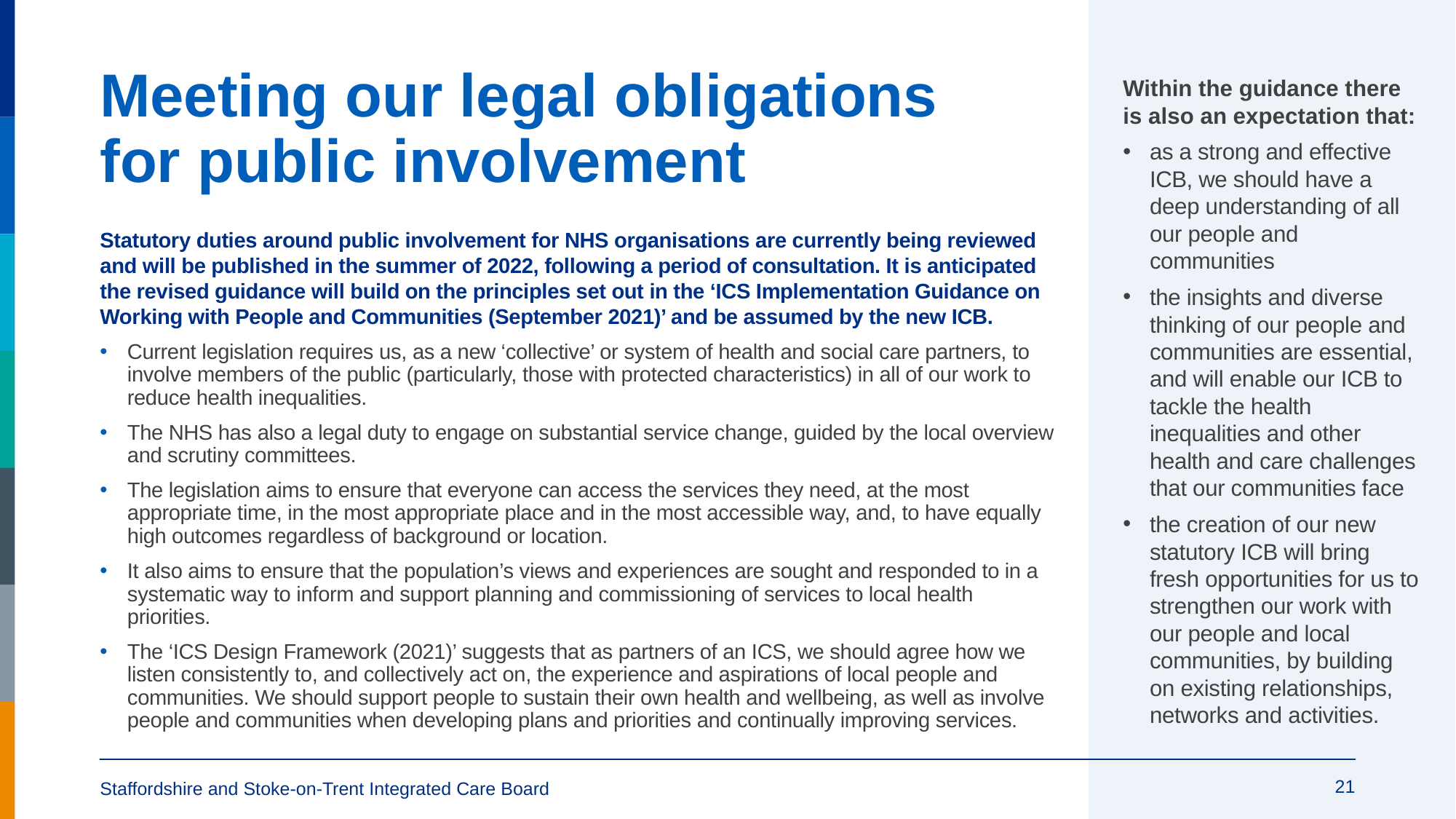

Within the guidance there is also an expectation that:
as a strong and effective ICB, we should have a deep understanding of all our people and communities
the insights and diverse thinking of our people and communities are essential, and will enable our ICB to tackle the health inequalities and other health and care challenges that our communities face
the creation of our new statutory ICB will bring fresh opportunities for us to strengthen our work with our people and local communities, by building on existing relationships, networks and activities.
# Meeting our legal obligations for public involvement
Statutory duties around public involvement for NHS organisations are currently being reviewed and will be published in the summer of 2022, following a period of consultation. It is anticipated the revised guidance will build on the principles set out in the ‘ICS Implementation Guidance on Working with People and Communities (September 2021)’ and be assumed by the new ICB.
Current legislation requires us, as a new ‘collective’ or system of health and social care partners, to involve members of the public (particularly, those with protected characteristics) in all of our work to reduce health inequalities.
The NHS has also a legal duty to engage on substantial service change, guided by the local overview and scrutiny committees.
The legislation aims to ensure that everyone can access the services they need, at the most appropriate time, in the most appropriate place and in the most accessible way, and, to have equally high outcomes regardless of background or location.
It also aims to ensure that the population’s views and experiences are sought and responded to in a systematic way to inform and support planning and commissioning of services to local health priorities.
The ‘ICS Design Framework (2021)’ suggests that as partners of an ICS, we should agree how we listen consistently to, and collectively act on, the experience and aspirations of local people and communities. We should support people to sustain their own health and wellbeing, as well as involve people and communities when developing plans and priorities and continually improving services.
21
Staffordshire and Stoke-on-Trent Integrated Care Board